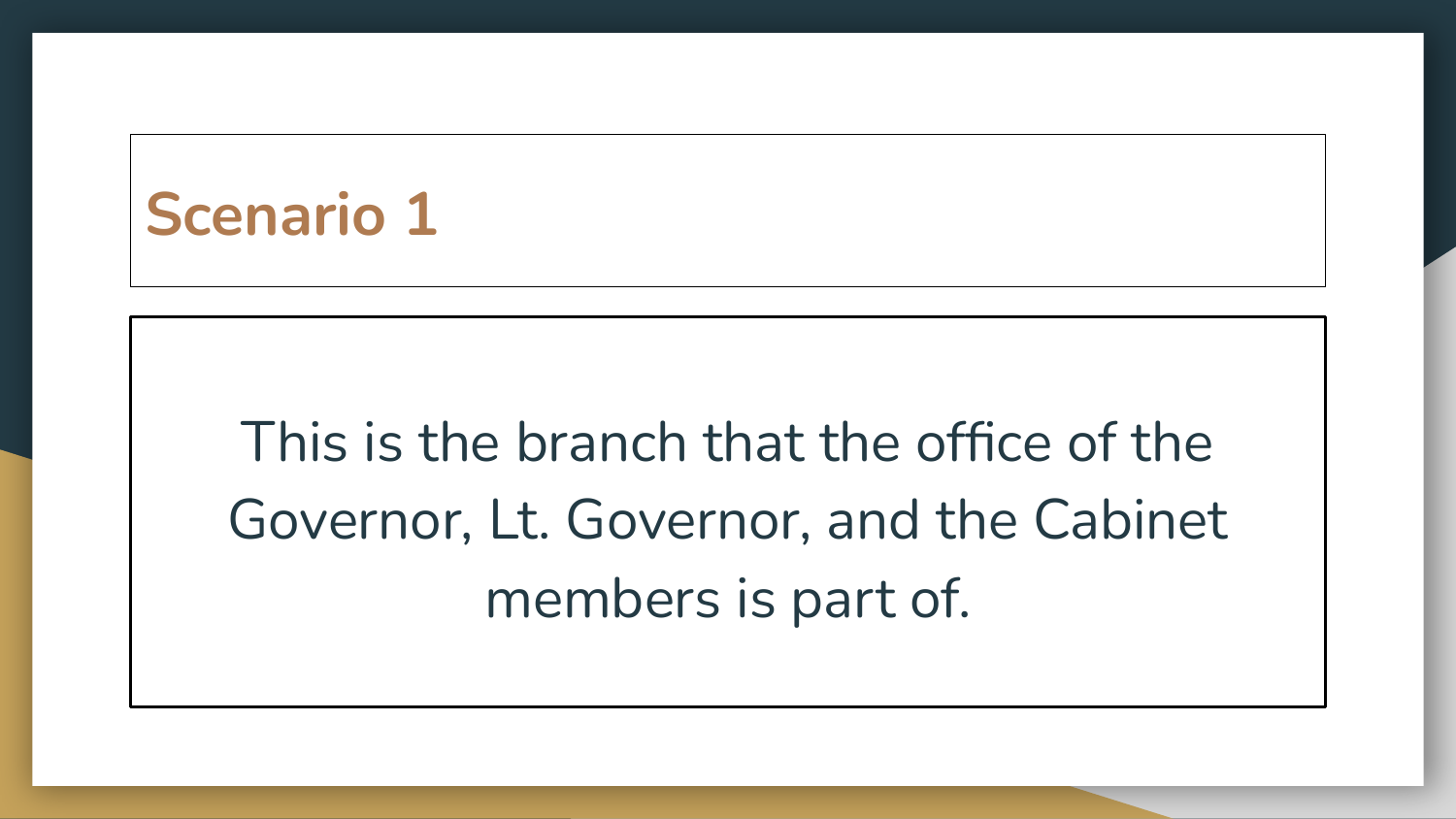

# Scenario 1
This is the branch that the office of the Governor, Lt. Governor, and the Cabinet members is part of.